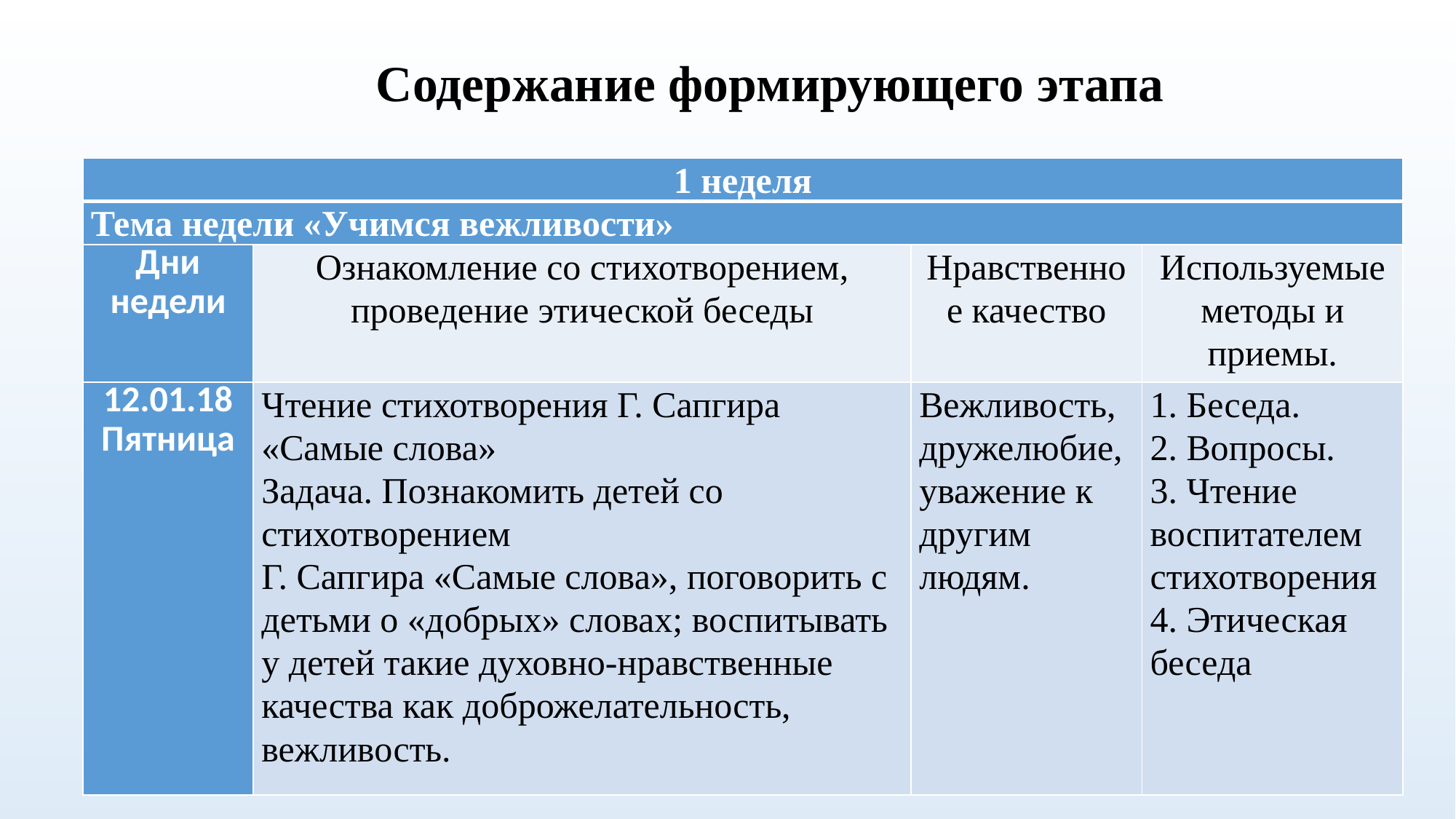

# Содержание формирующего этапа
| 1 неделя |  |  |  |
| --- | --- | --- | --- |
| Тема недели «Учимся вежливости» |  |  |  |
| Дни недели | Ознакомление со стихотворением, проведение этической беседы | Нравственное качество | Используемые методы и приемы. |
| 12.01.18 Пятница | Чтение стихотворения Г. Сапгира «Самые слова» Задача. Познакомить детей со стихотворением Г. Сапгира «Самые слова», поговорить с детьми о «добрых» словах; воспитывать у детей такие духовно-нравственные качества как доброжелательность, вежливость. | Вежливость, дружелюбие, уважение к другим людям. | 1. Беседа. 2. Вопросы. 3. Чтение воспитателем стихотворения 4. Этическая беседа |